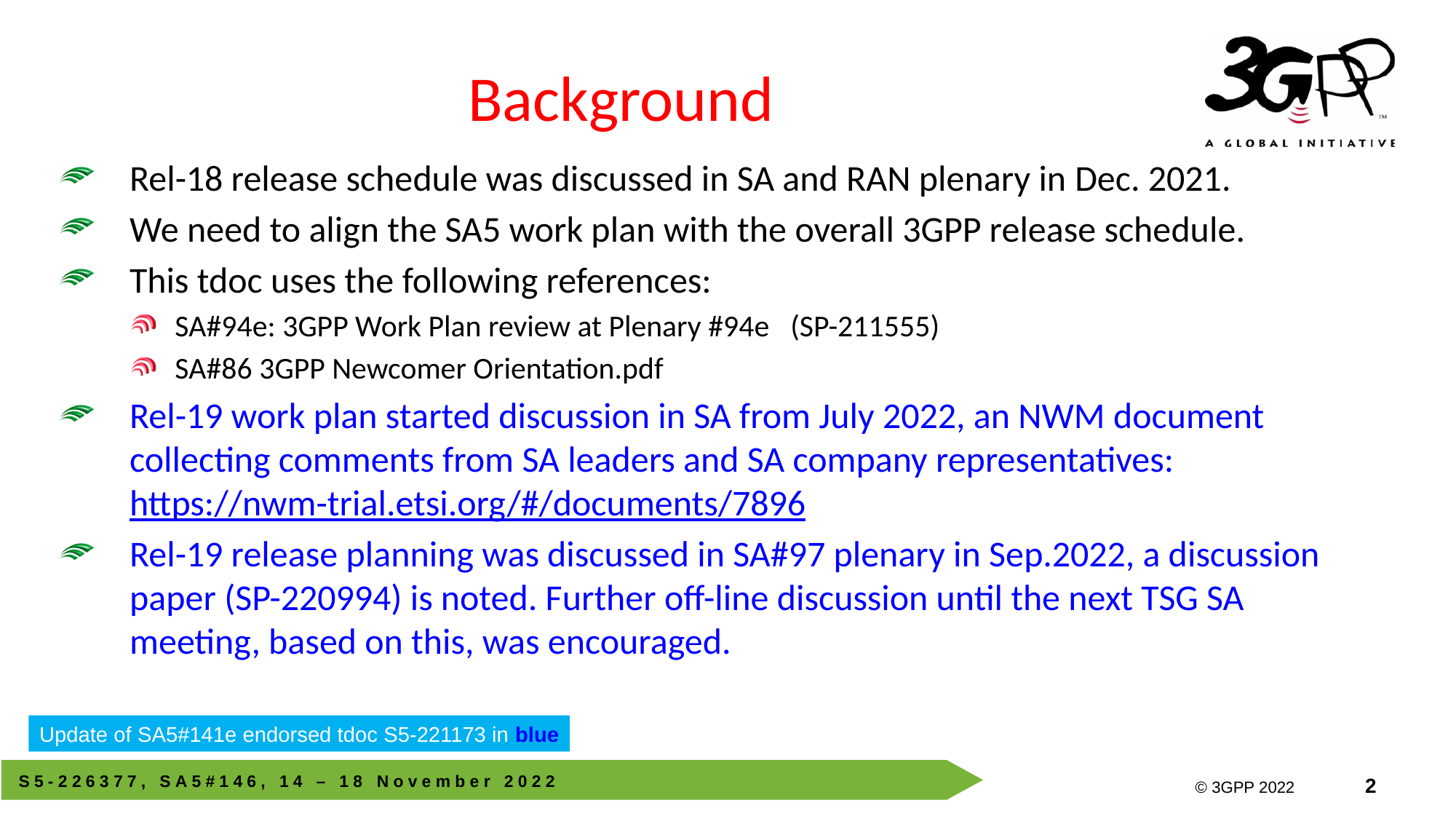

# Background
Rel-18 release schedule was discussed in SA and RAN plenary in Dec. 2021.
We need to align the SA5 work plan with the overall 3GPP release schedule.
This tdoc uses the following references:
SA#94e: 3GPP Work Plan review at Plenary #94e   (SP-211555)
SA#86 3GPP Newcomer Orientation.pdf
Rel-19 work plan started discussion in SA from July 2022, an NWM document collecting comments from SA leaders and SA company representatives: https://nwm-trial.etsi.org/#/documents/7896
Rel-19 release planning was discussed in SA#97 plenary in Sep.2022, a discussion paper (SP-220994) is noted. Further off-line discussion until the next TSG SA meeting, based on this, was encouraged.
Update of SA5#141e endorsed tdoc S5-221173 in blue